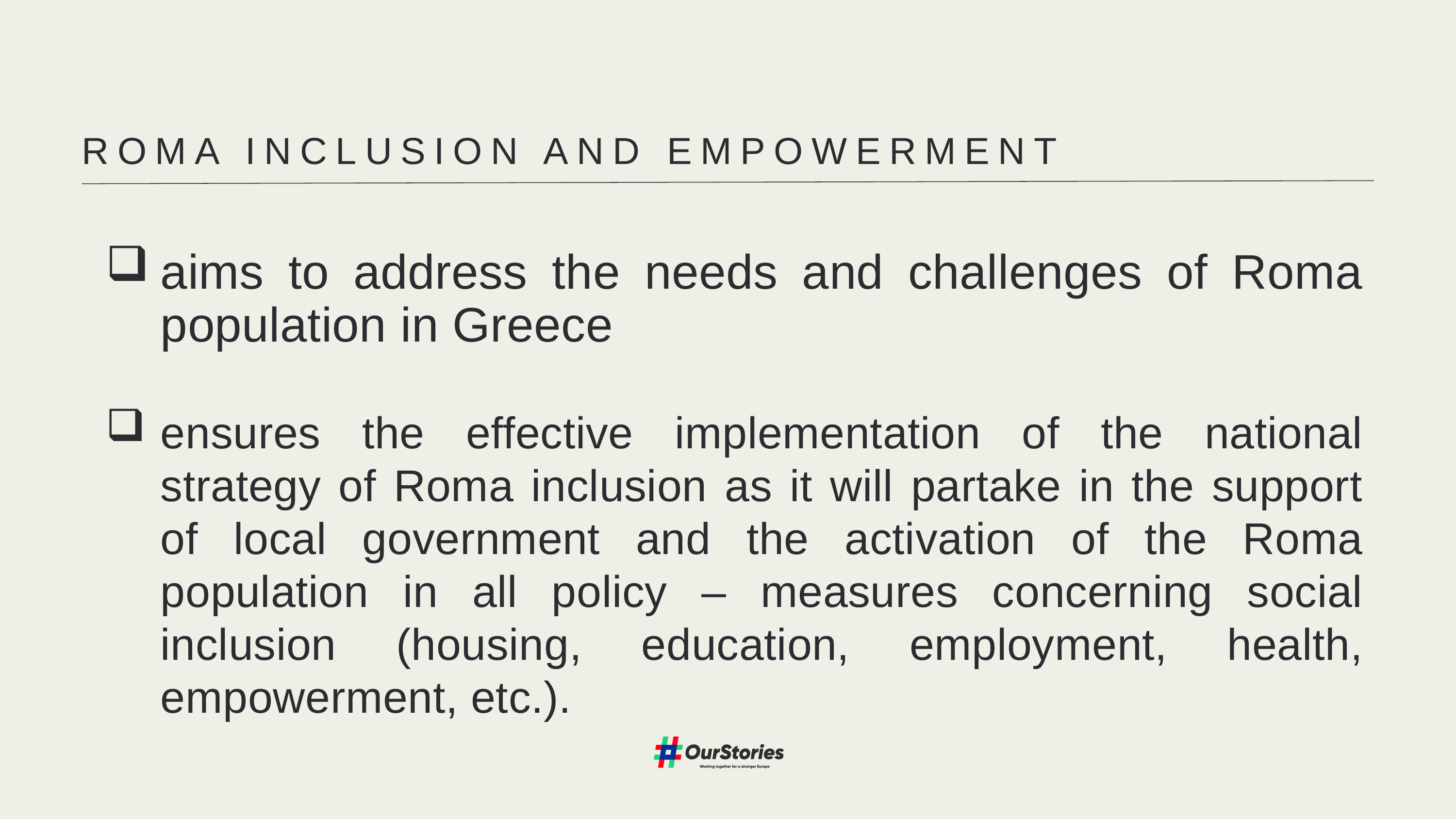

ROMA INCLUSION AND EMPOWERMENT

aims to address the needs and challenges of Roma population in Greece

ensures the effective implementation of the national strategy of Roma inclusion as it will partake in the support of local government and the activation of the Roma population in all policy – measures concerning social inclusion (housing, education, employment, health, empowerment, etc.).